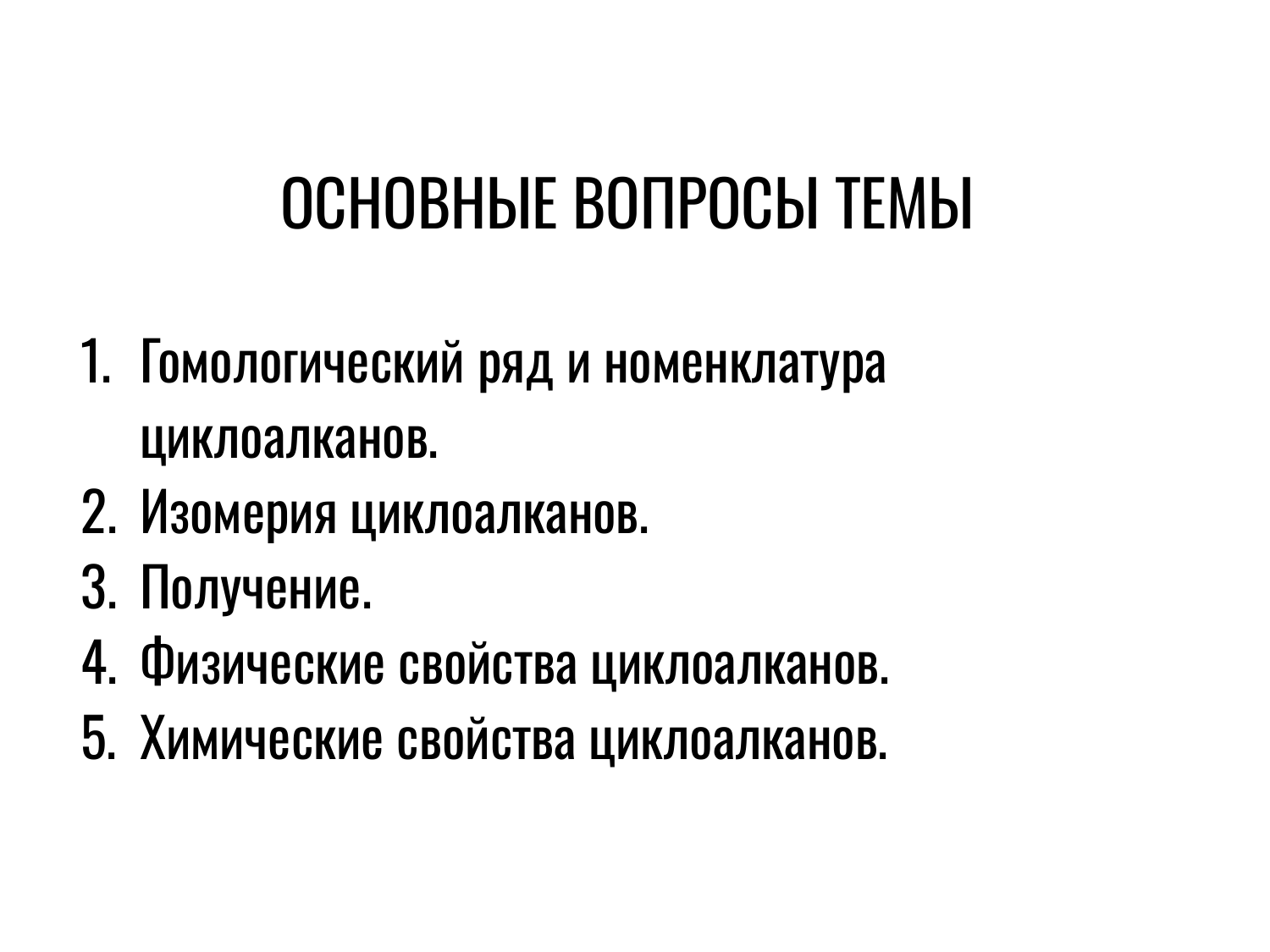

# ОСНОВНЫЕ ВОПРОСЫ ТЕМЫ

Гомологический ряд и номенклатура циклоалканов.
Изомерия циклоалканов.
Получение.
Физические свойства циклоалканов.
Химические свойства циклоалканов.